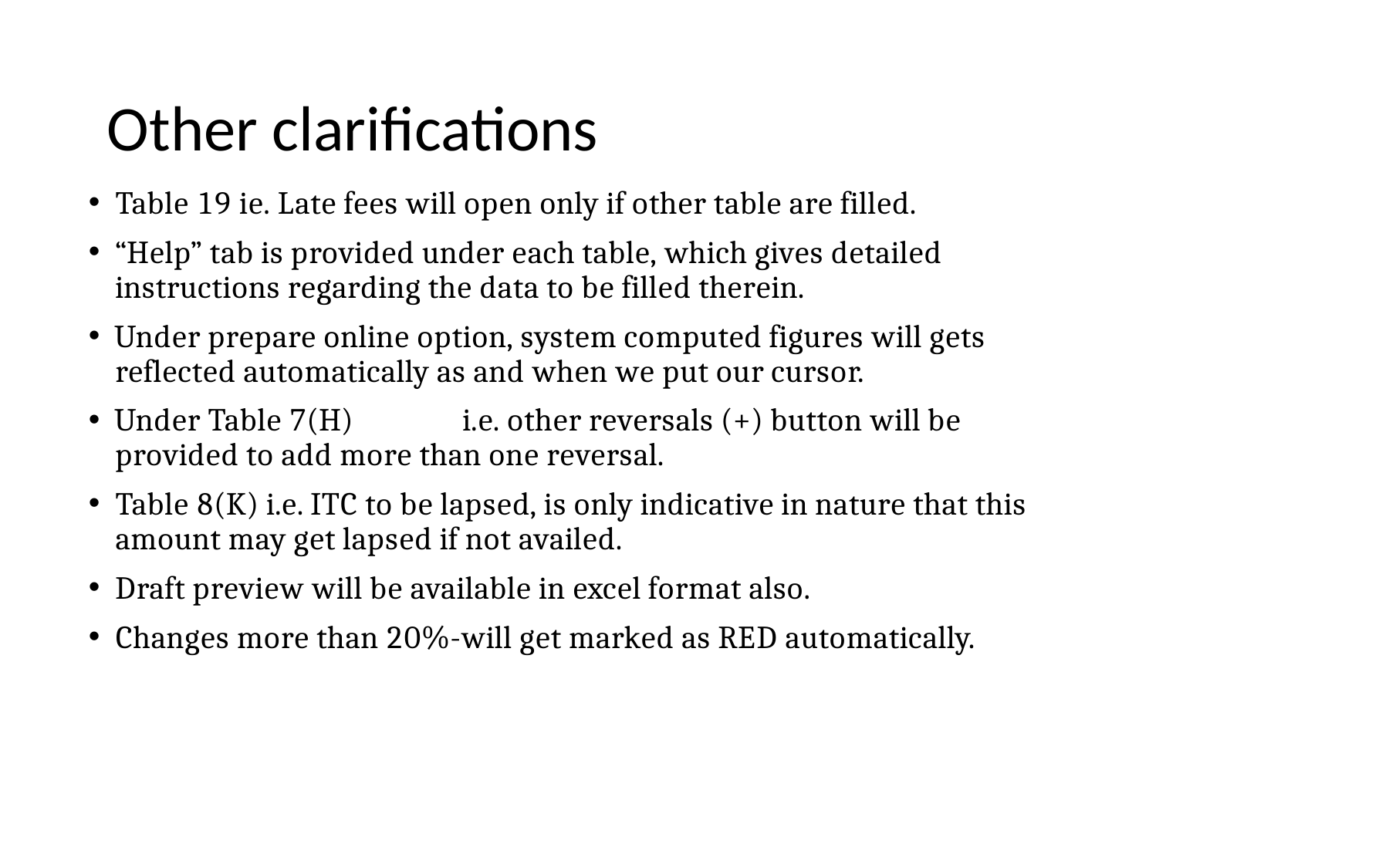

# Other clarifications
Table 19 ie. Late fees will open only if other table are filled.
“Help” tab is provided under each table, which gives detailed instructions regarding the data to be filled therein.
Under prepare online option, system computed figures will gets reflected automatically as and when we put our cursor.
Under Table 7(H) 	i.e. other reversals (+) button will be provided to add more than one reversal.
Table 8(K) i.e. ITC to be lapsed, is only indicative in nature that this amount may get lapsed if not availed.
Draft preview will be available in excel format also.
Changes more than 20%-will get marked as RED automatically.